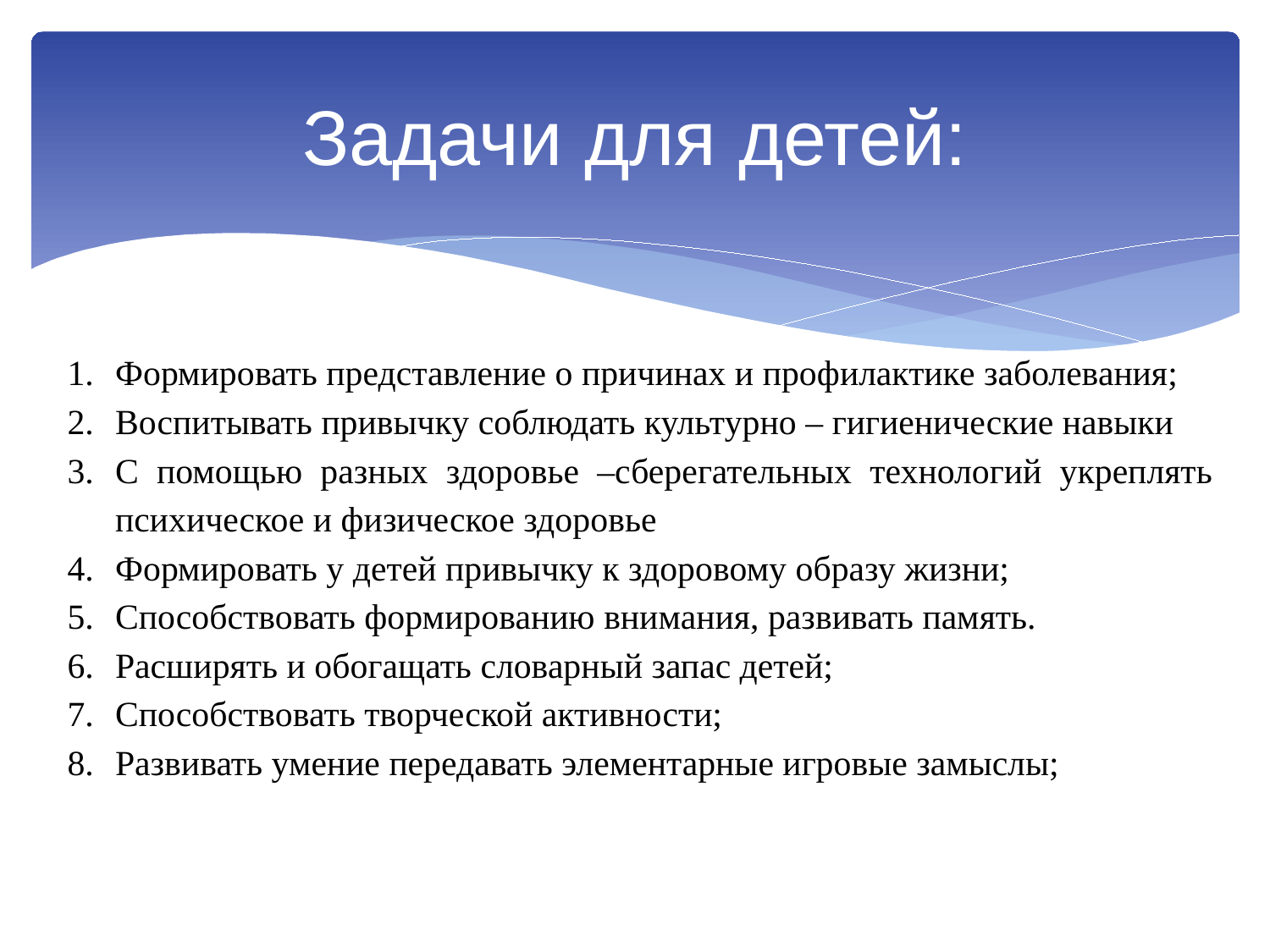

# Задачи для детей:

Формировать представление о причинах и профилактике заболевания;
Воспитывать привычку соблюдать культурно – гигиенические навыки
С помощью разных здоровье –сберегательных технологий укреплять психическое и физическое здоровье
Формировать у детей привычку к здоровому образу жизни;
Способствовать формированию внимания, развивать память.
Расширять и обогащать словарный запас детей;
Способствовать творческой активности;
Развивать умение передавать элементарные игровые замыслы;